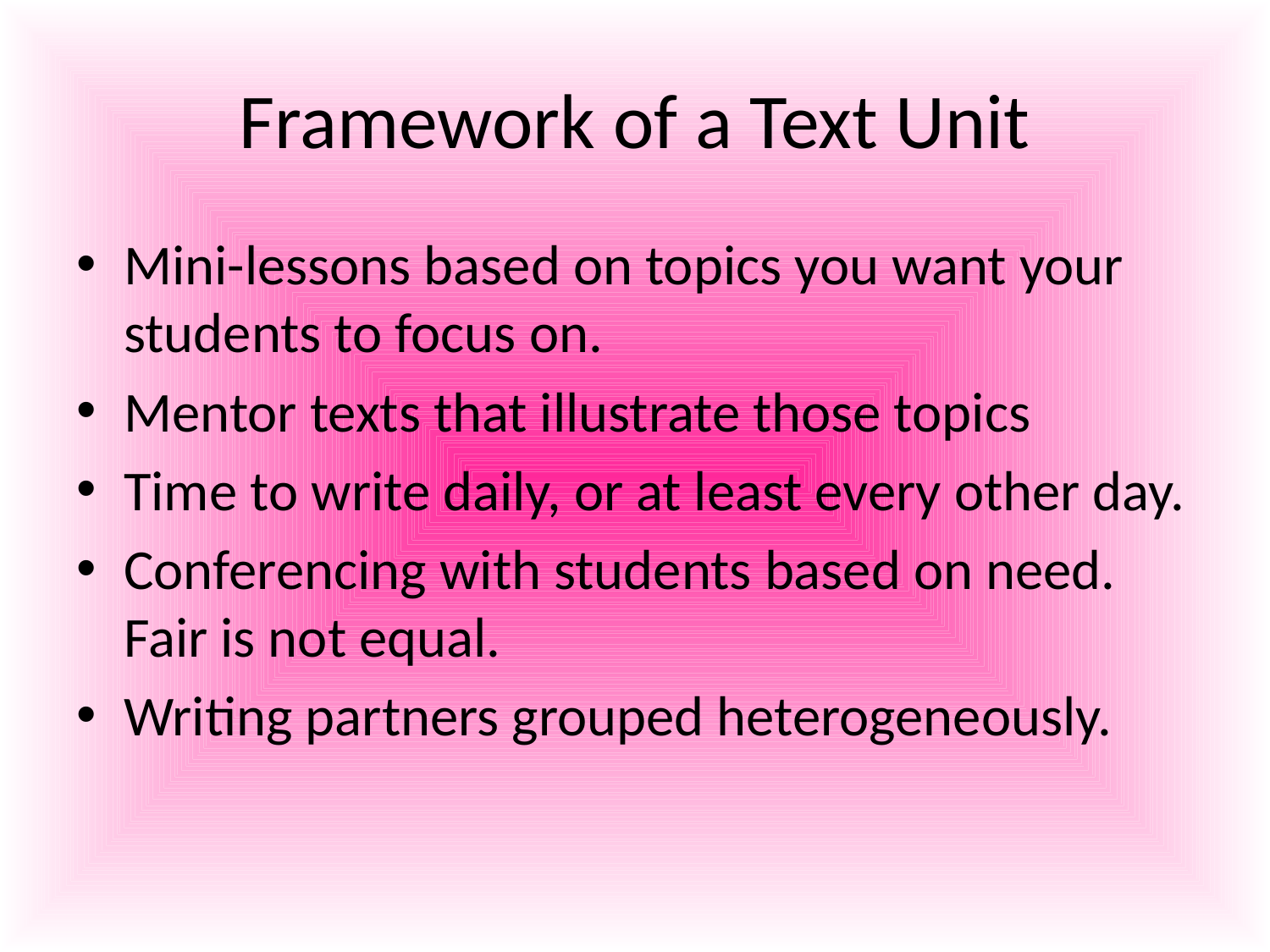

# Framework of a Text Unit
Mini-lessons based on topics you want your students to focus on.
Mentor texts that illustrate those topics
Time to write daily, or at least every other day.
Conferencing with students based on need. Fair is not equal.
Writing partners grouped heterogeneously.